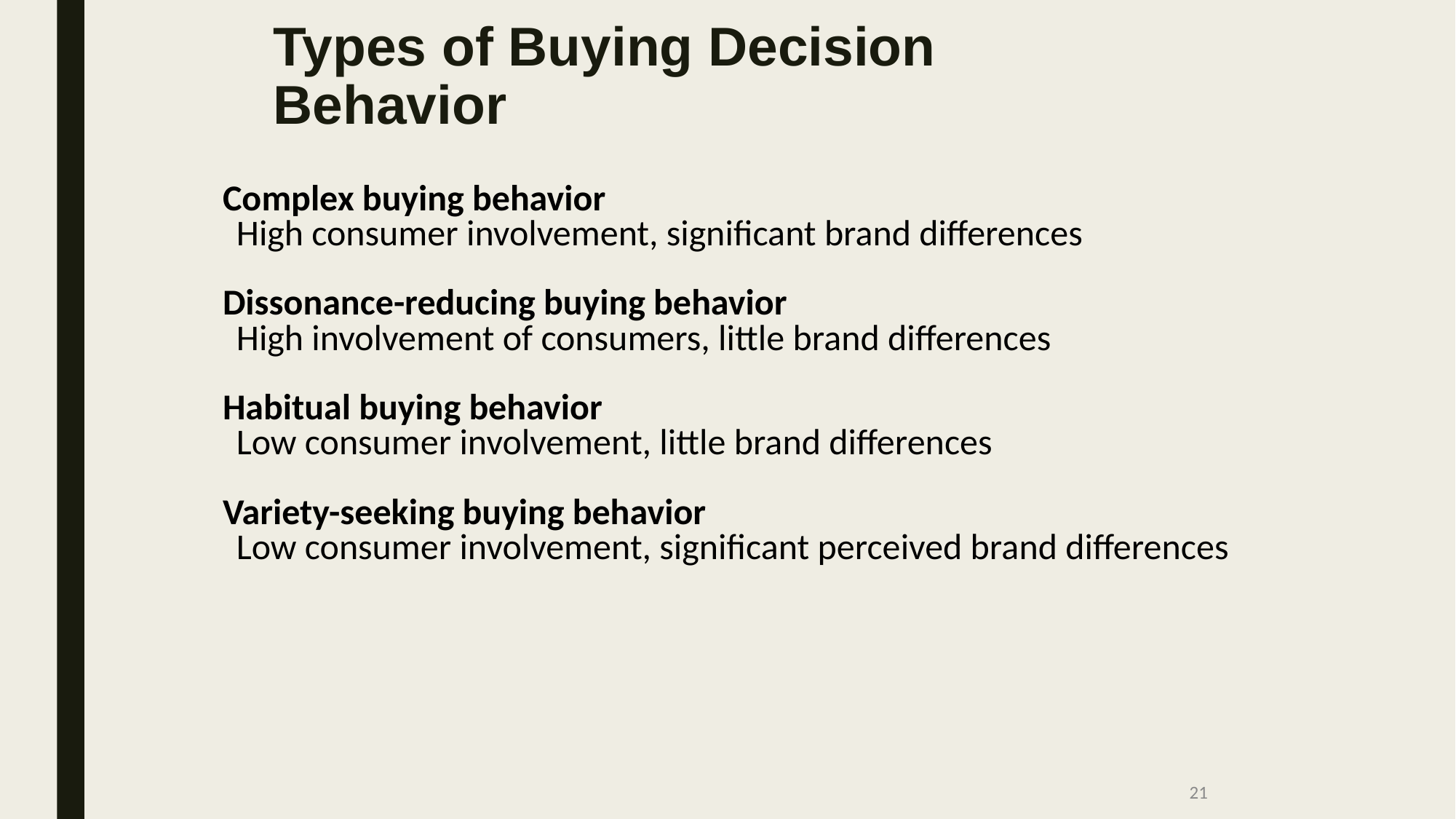

# Types of Buying Decision Behavior

Complex buying behavior
High consumer involvement, significant brand differences

Dissonance-reducing buying behavior
High involvement of consumers, little brand differences

Habitual buying behavior
Low consumer involvement, little brand differences

Variety-seeking buying behavior
Low consumer involvement, significant perceived brand differences
21